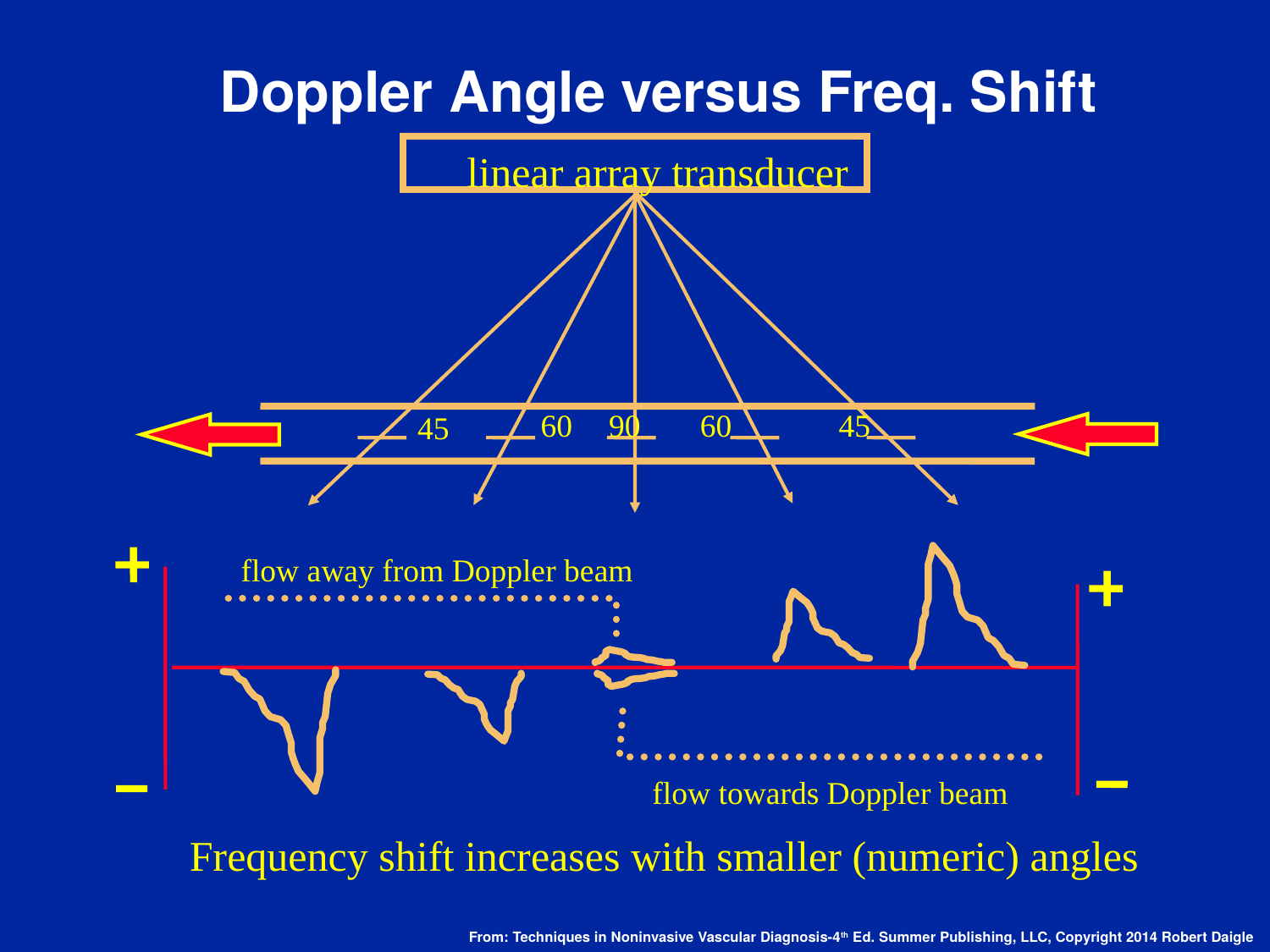

# Doppler Angle versus Freq. Shift

linear array transducer

60
90
60
45
45

flow away from Doppler beam

flow towards Doppler beam

Frequency shift increases with smaller (numeric) angles